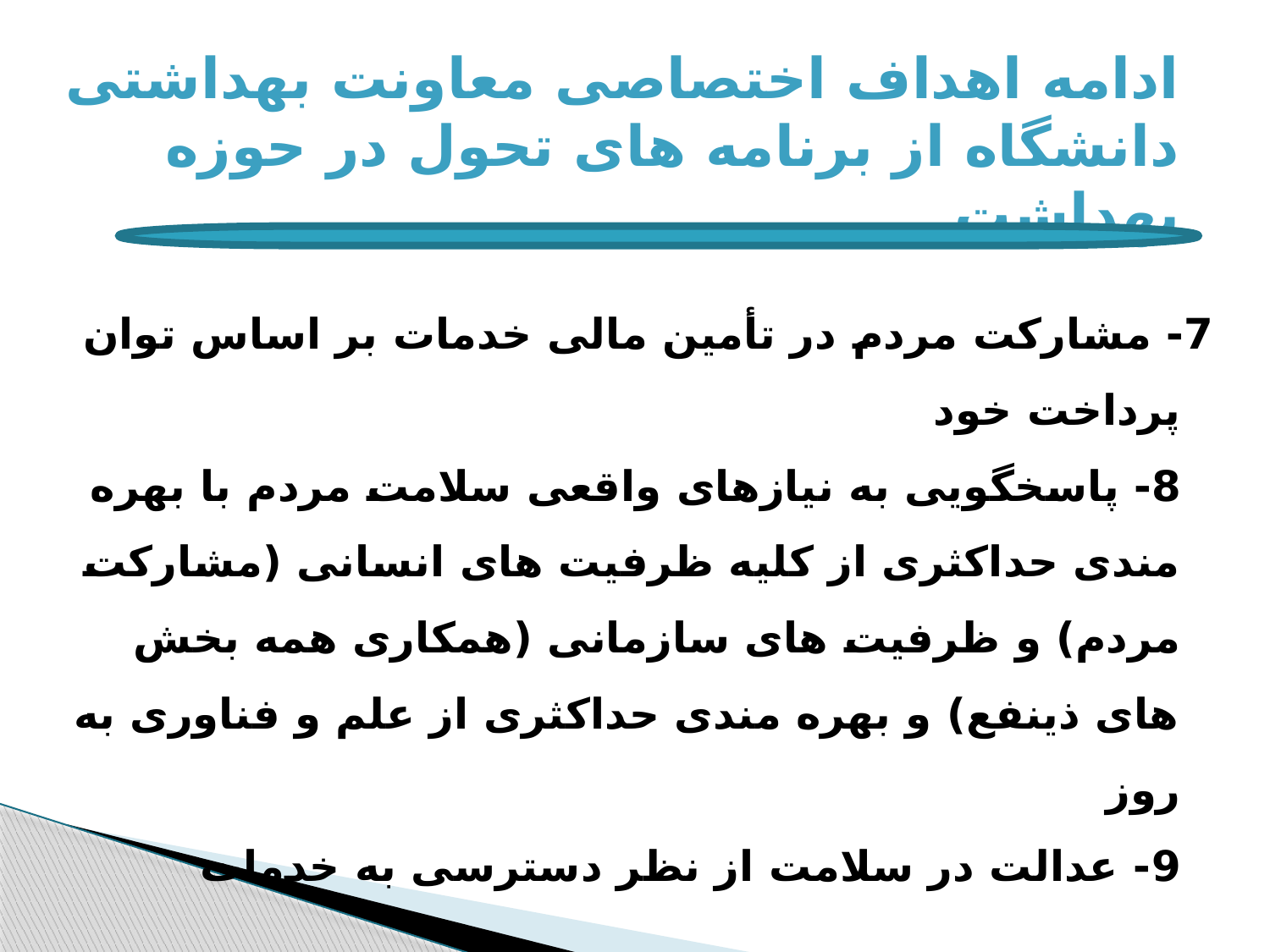

# ادامه اهداف اختصاصی معاونت بهداشتی دانشگاه از برنامه های تحول در حوزه بهداشت

	7- مشارکت مردم در تأمین مالی خدمات بر اساس توان پرداخت خود
8- پاسخگویی به نیازهای واقعی سلامت مردم با بهره مندی حداکثری از کلیه ظرفیت های انسانی (مشارکت مردم) و ظرفیت های سازمانی (همکاری همه بخش های ذینفع) و بهره مندی حداکثری از علم و فناوری به روز
9- عدالت در سلامت از نظر دسترسی به خدمات